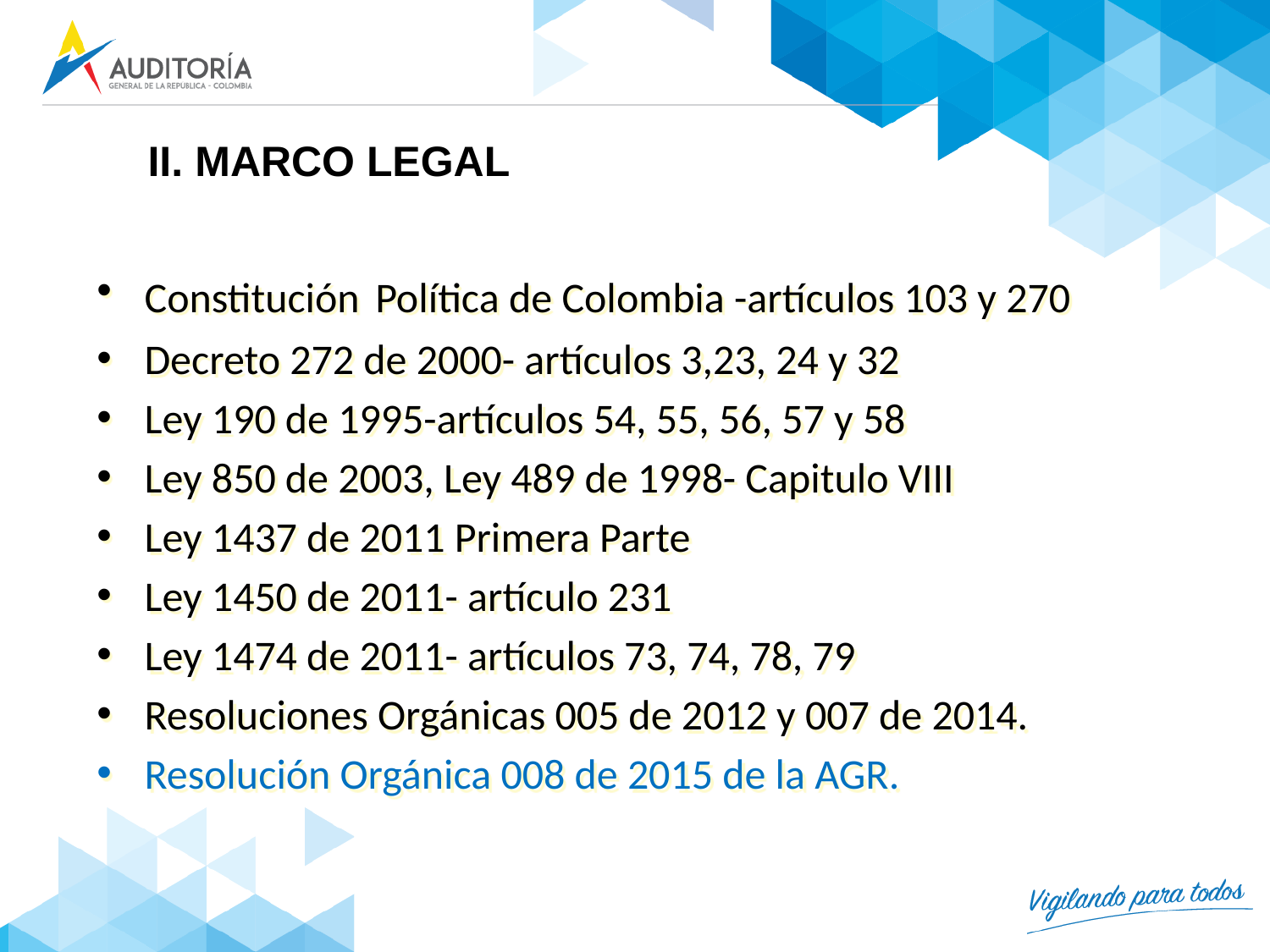

II. MARCO LEGAL
Constitución Política de Colombia -artículos 103 y 270
Decreto 272 de 2000- artículos 3,23, 24 y 32
Ley 190 de 1995-artículos 54, 55, 56, 57 y 58
Ley 850 de 2003, Ley 489 de 1998- Capitulo VIII
Ley 1437 de 2011 Primera Parte
Ley 1450 de 2011- artículo 231
Ley 1474 de 2011- artículos 73, 74, 78, 79
Resoluciones Orgánicas 005 de 2012 y 007 de 2014.
Resolución Orgánica 008 de 2015 de la AGR.